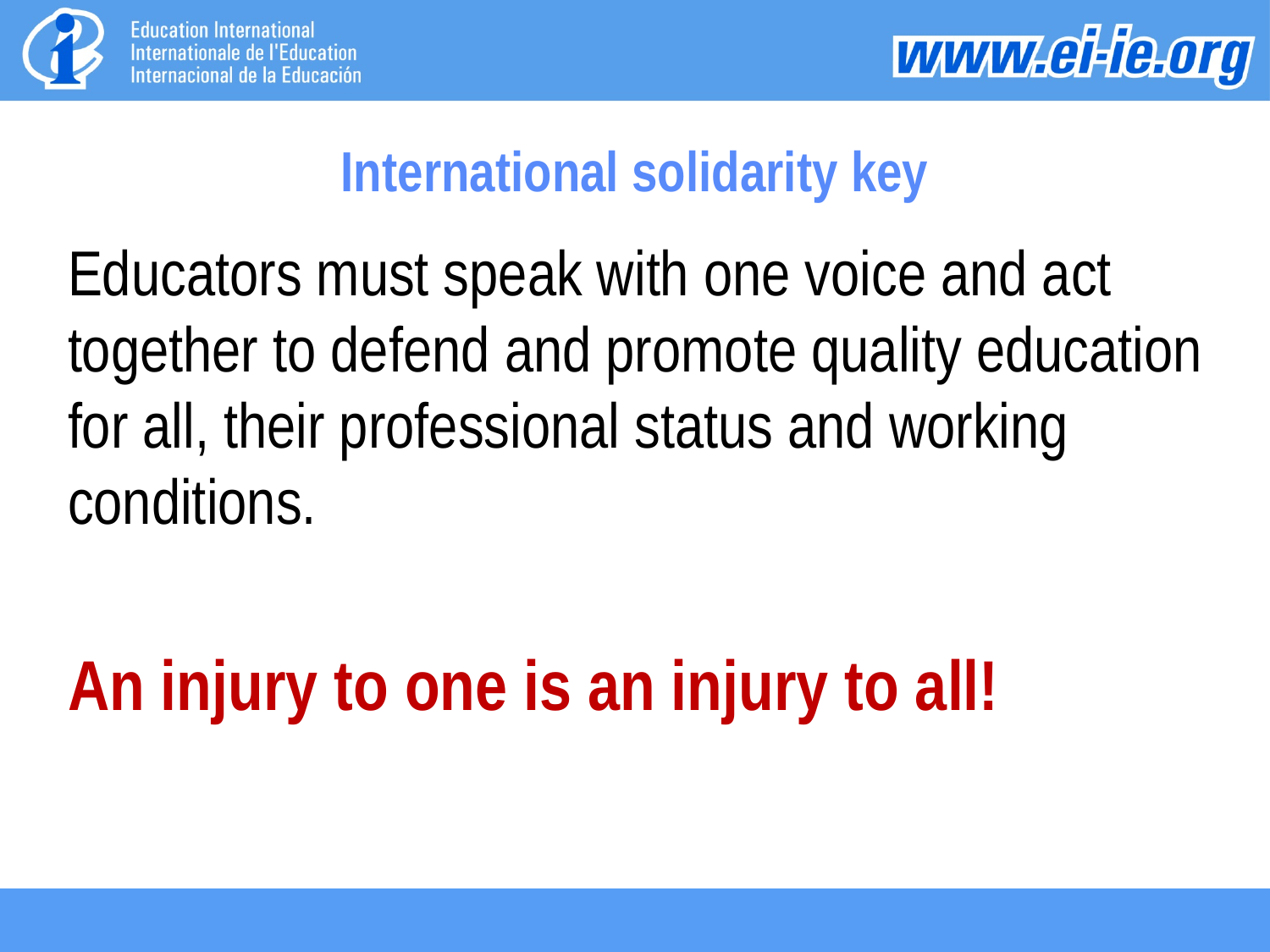

# International solidarity key
Educators must speak with one voice and act together to defend and promote quality education for all, their professional status and working conditions.

An injury to one is an injury to all!